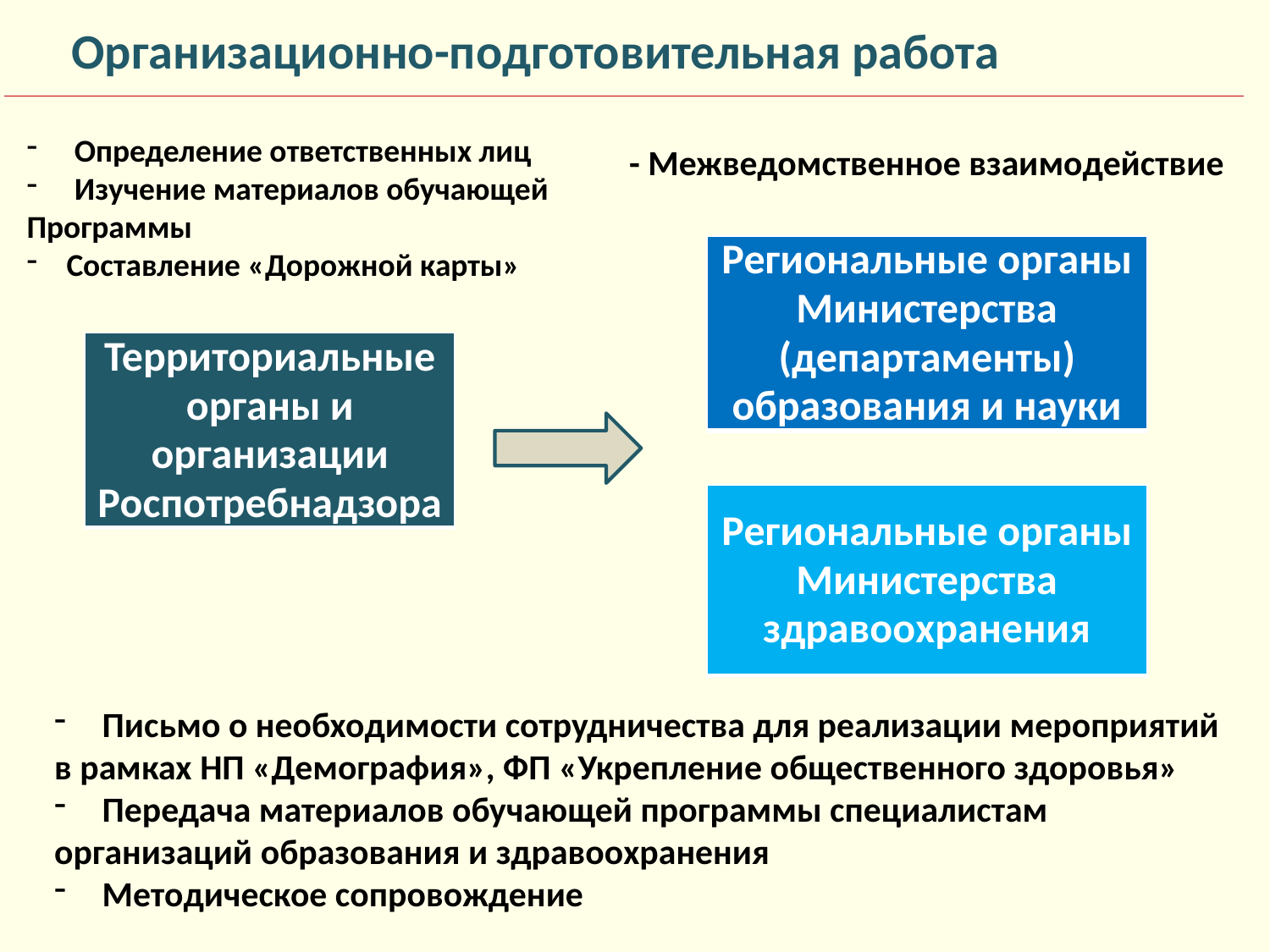

# Организационно-подготовительная работа
Определение ответственных лиц
Изучение материалов обучающей
Программы
Составление «Дорожной карты»
- Межведомственное взаимодействие
| Региональные органы Министерства (департаменты) образования и науки |
| --- |
| Территориальные органы и организации Роспотребнадзора |
| --- |

| Региональные органы Министерства здравоохранения |
| --- |
Письмо о необходимости сотрудничества для реализации мероприятий
в рамках НП «Демография», ФП «Укрепление общественного здоровья»
Передача материалов обучающей программы специалистам
организаций образования и здравоохранения
Методическое сопровождение